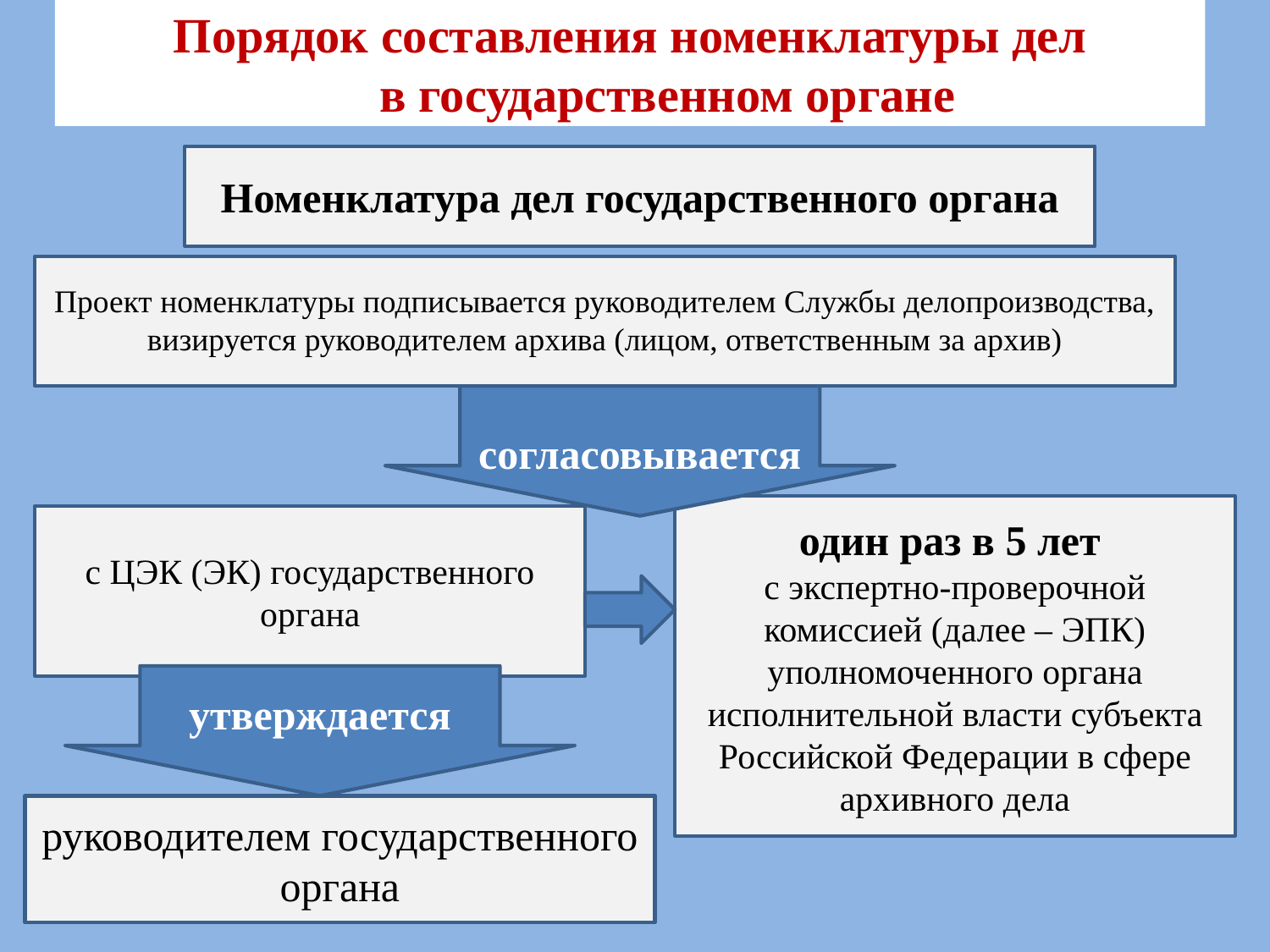

# Порядок составления номенклатуры дел в государственном органе
Номенклатура дел государственного органа

Проект номенклатуры подписывается руководителем Службы делопроизводства,
визируется руководителем архива (лицом, ответственным за архив)

согласовывается
один раз в 5 лет
с экспертно-проверочной комиссией (далее – ЭПК) уполномоченного органа исполнительной власти субъекта Российской Федерации в сфере архивного дела
с ЦЭК (ЭК) государственного органа

утверждается
руководителем государственного органа